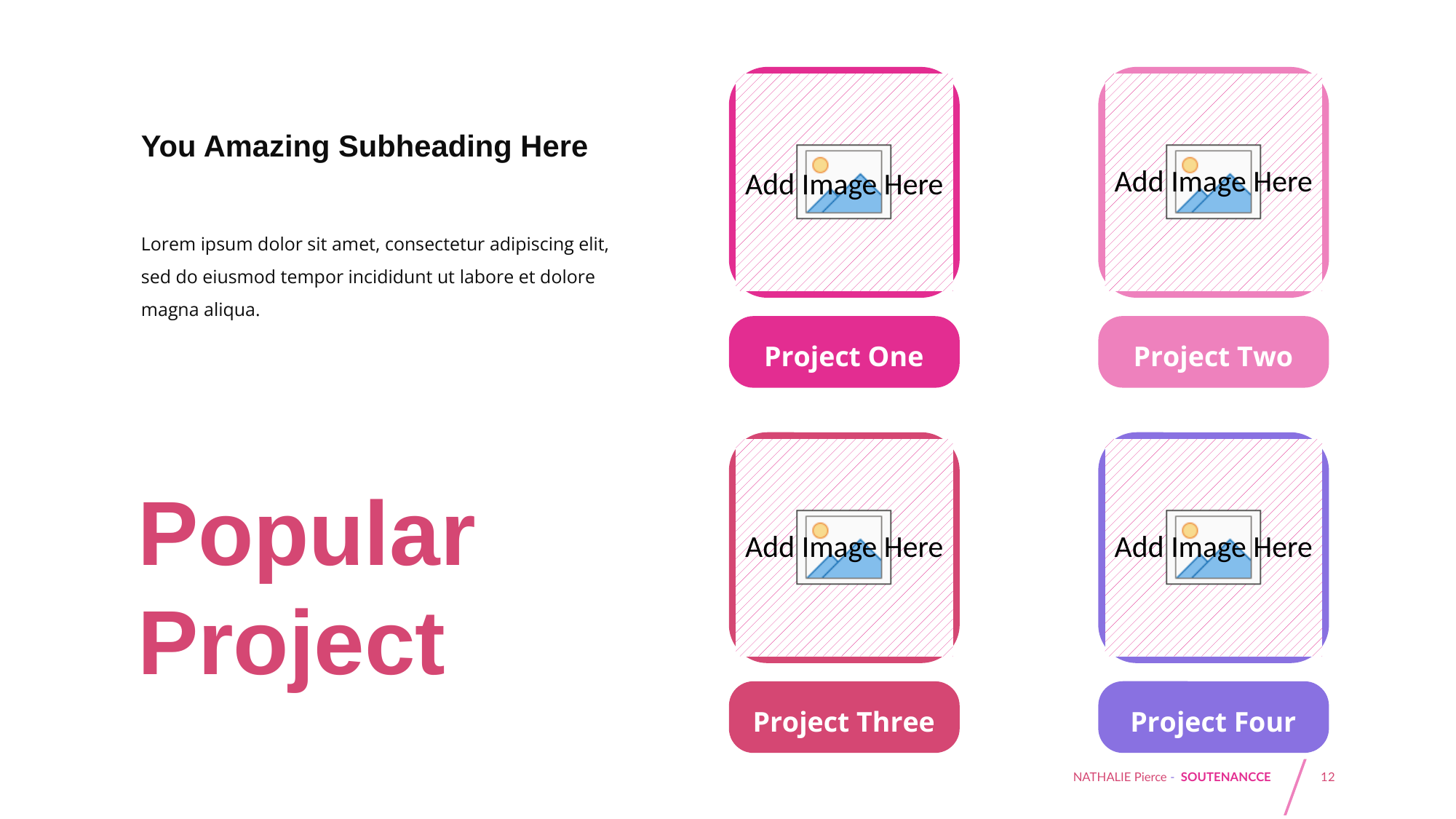

You Amazing Subheading Here
Lorem ipsum dolor sit amet, consectetur adipiscing elit, sed do eiusmod tempor incididunt ut labore et dolore magna aliqua.

Project Two
Project One

Popular
Project

Project Four
Project Three